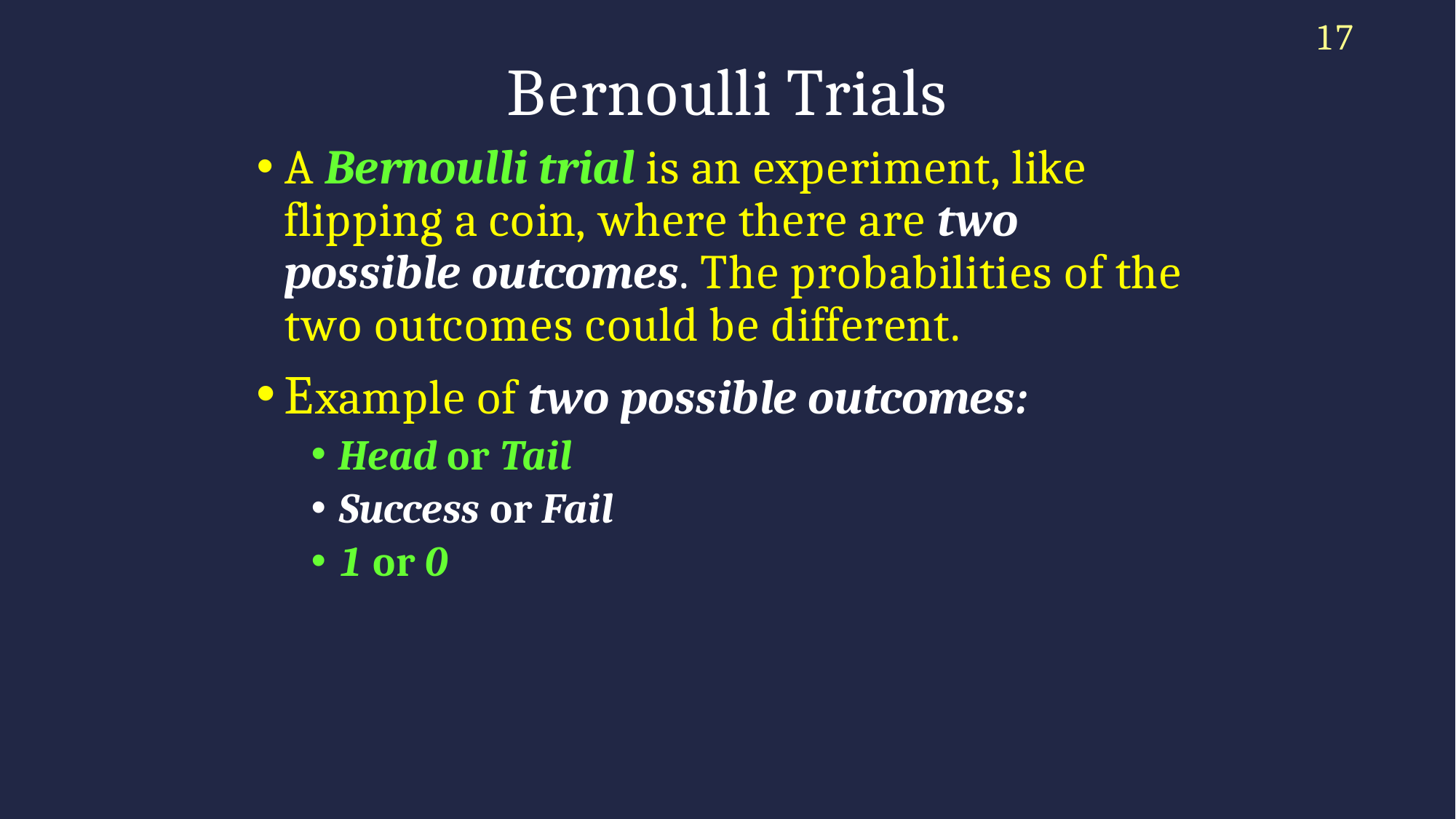

17
# Bernoulli Trials
A Bernoulli trial is an experiment, like flipping a coin, where there are two possible outcomes. The probabilities of the two outcomes could be different.
Example of two possible outcomes:
Head or Tail
Success or Fail
1 or 0